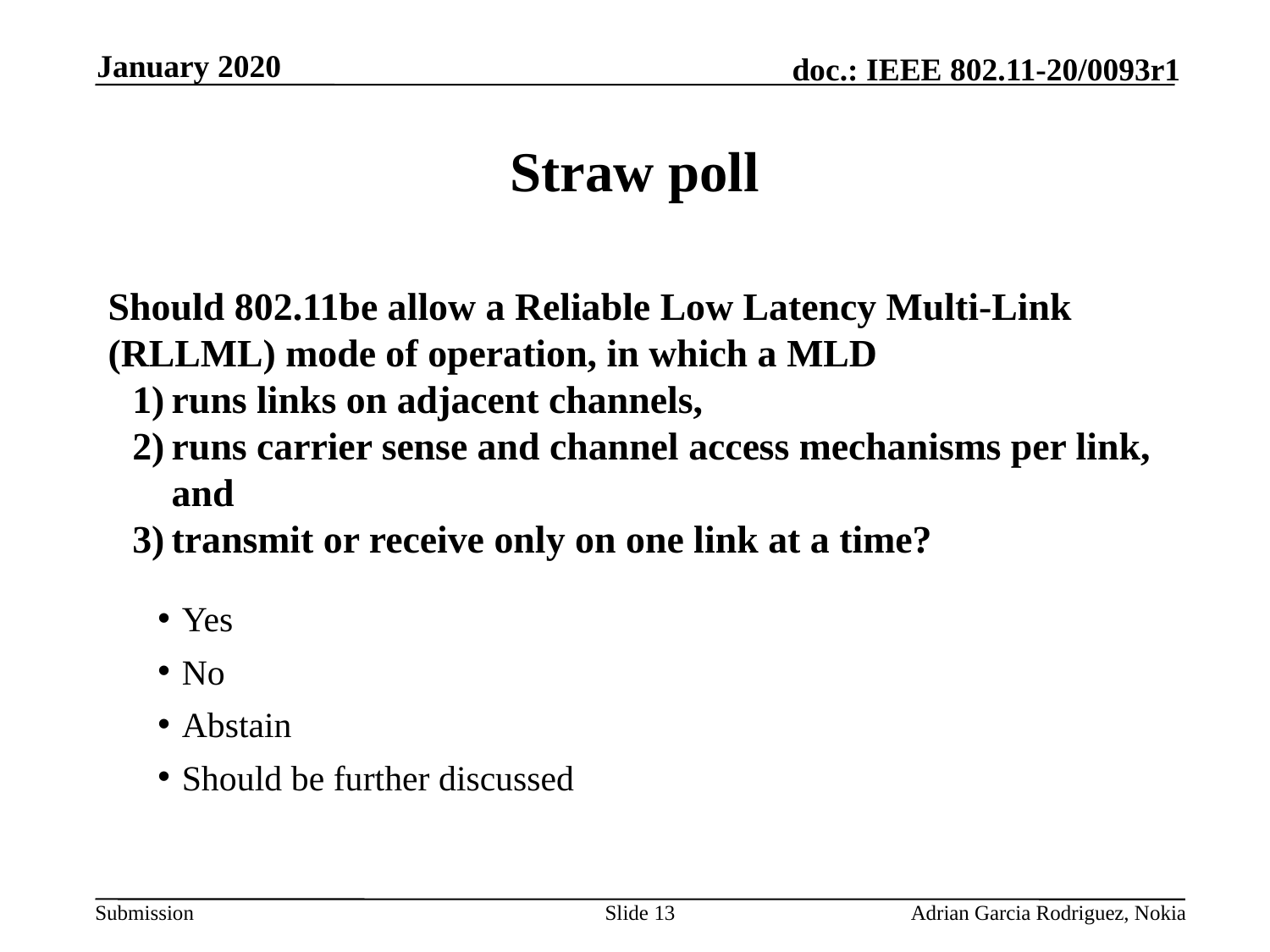

January 2020
# Straw poll
Should 802.11be allow a Reliable Low Latency Multi-Link (RLLML) mode of operation, in which a MLD
runs links on adjacent channels,
runs carrier sense and channel access mechanisms per link, and
transmit or receive only on one link at a time?

Yes
No
Abstain
Should be further discussed

Slide 13
Adrian Garcia Rodriguez, Nokia